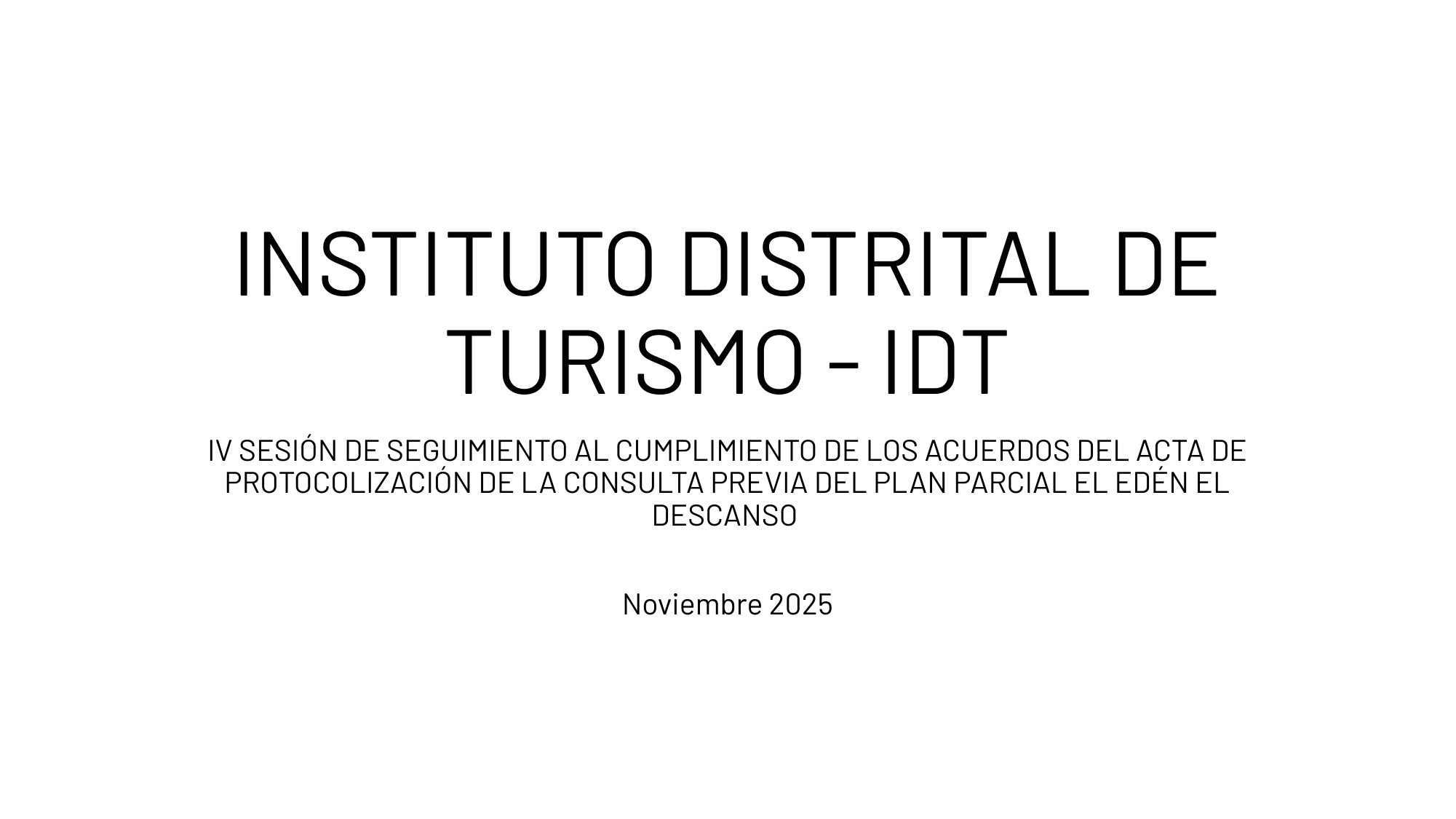

# INSTITUTO DISTRITAL DE TURISMO - IDT
IV SESIÓN DE SEGUIMIENTO AL CUMPLIMIENTO DE LOS ACUERDOS DEL ACTA DE PROTOCOLIZACIÓN DE LA CONSULTA PREVIA DEL PLAN PARCIAL EL EDÉN EL DESCANSO

Noviembre 2025